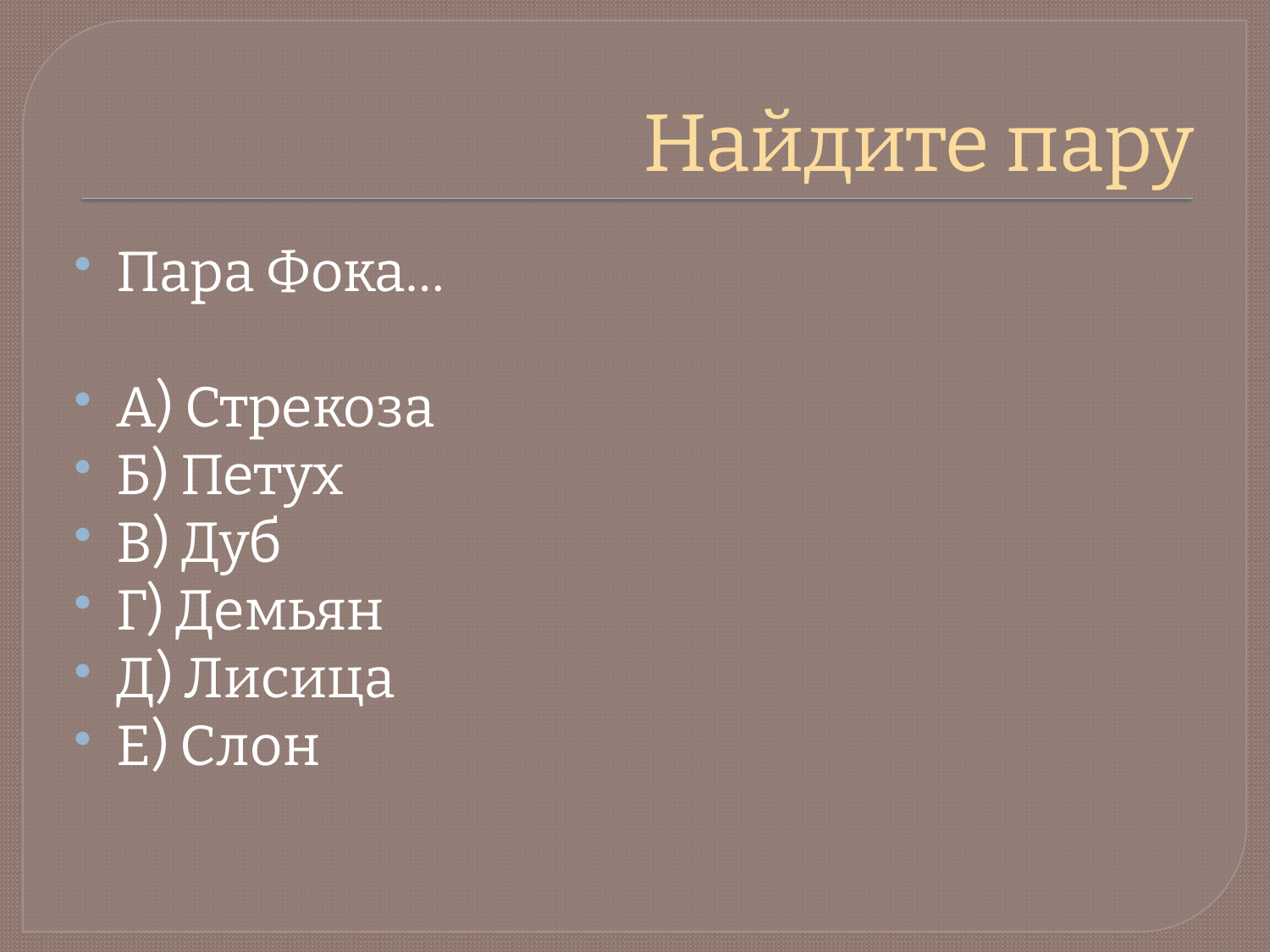

# Найдите пару
Пара Фока…

А) Стрекоза
Б) Петух
В) Дуб
Г) Демьян
Д) Лисица
Е) Слон